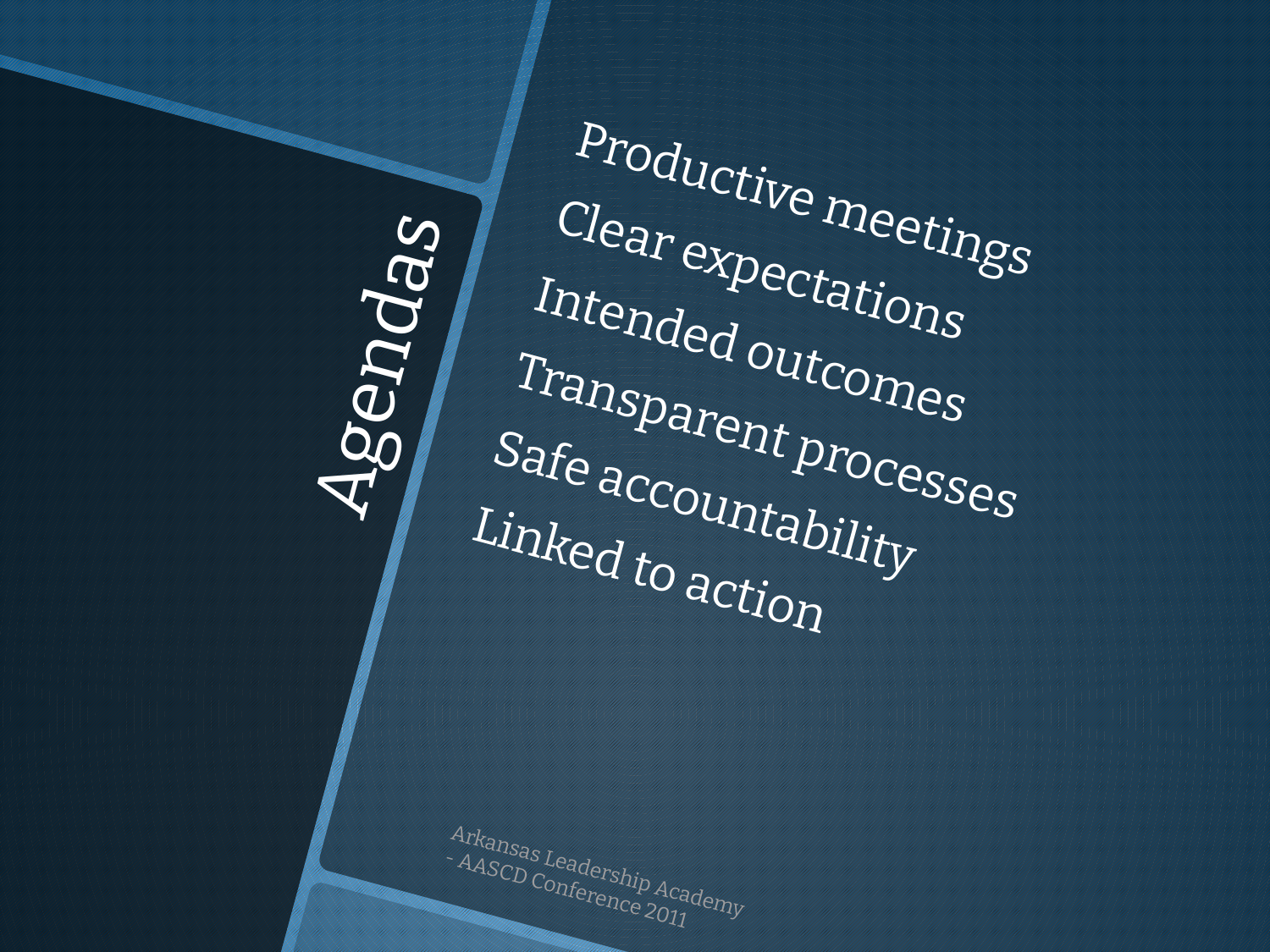

Productive meetings
Clear expectations
Intended outcomes
Transparent processes
Safe accountability
Linked to action

# Agendas
Arkansas Leadership Academy - AASCD Conference 2011